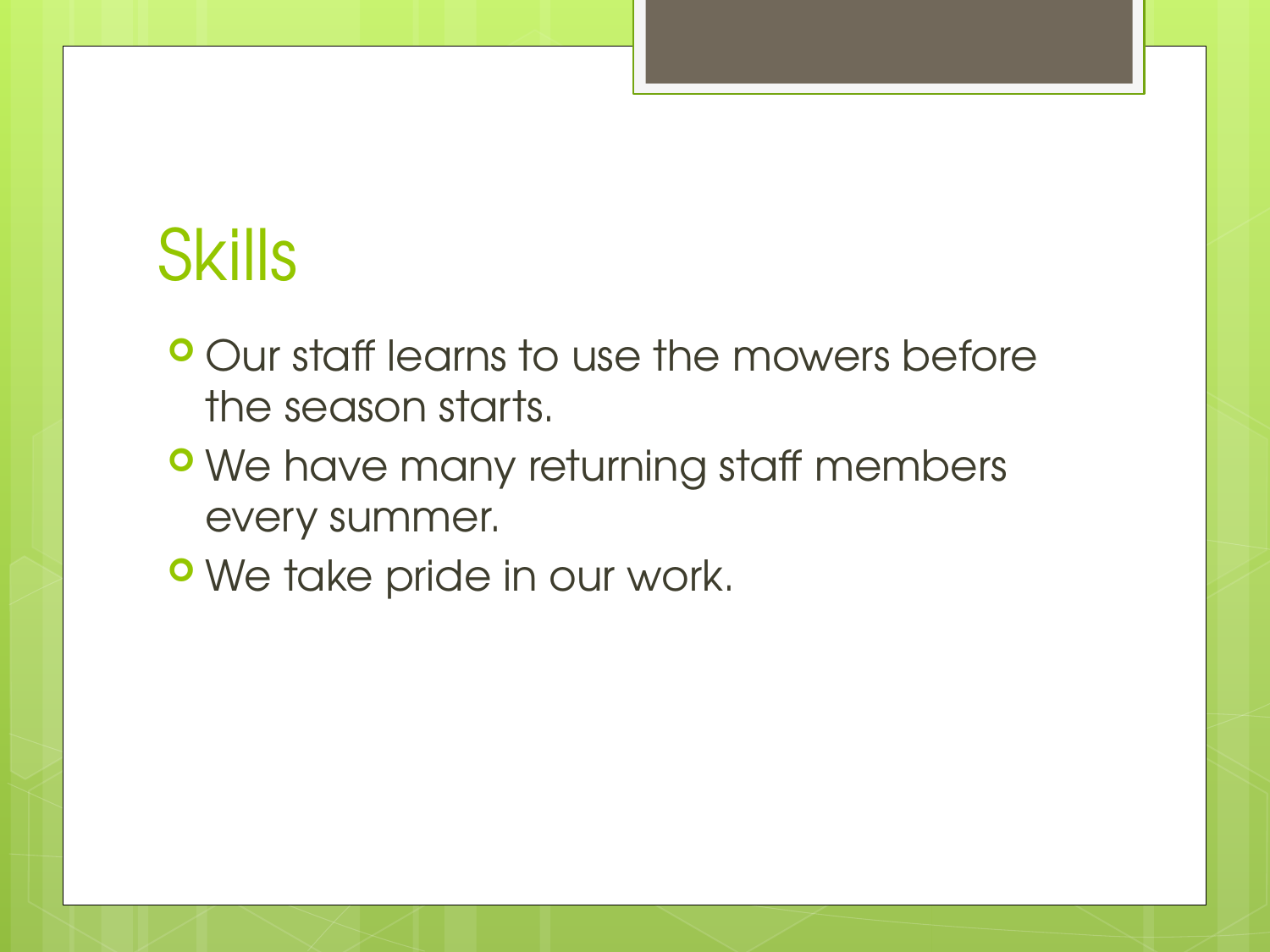

# Skills
Our staff learns to use the mowers before the season starts.
We have many returning staff members every summer.
We take pride in our work.